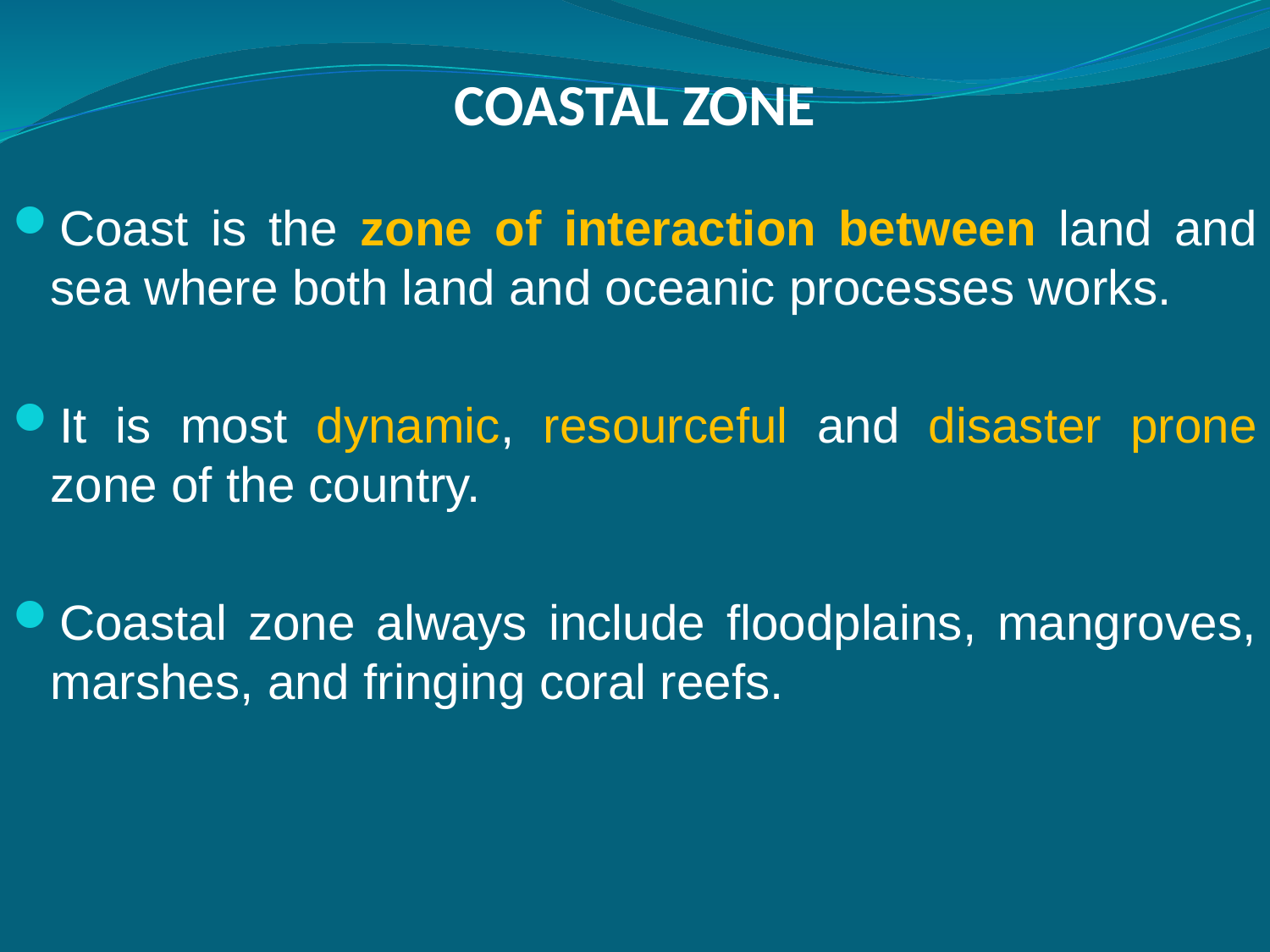

# COASTAL ZONE
Coast is the zone of interaction between land and sea where both land and oceanic processes works.

It is most dynamic, resourceful and disaster prone zone of the country.

Coastal zone always include floodplains, mangroves, marshes, and fringing coral reefs.